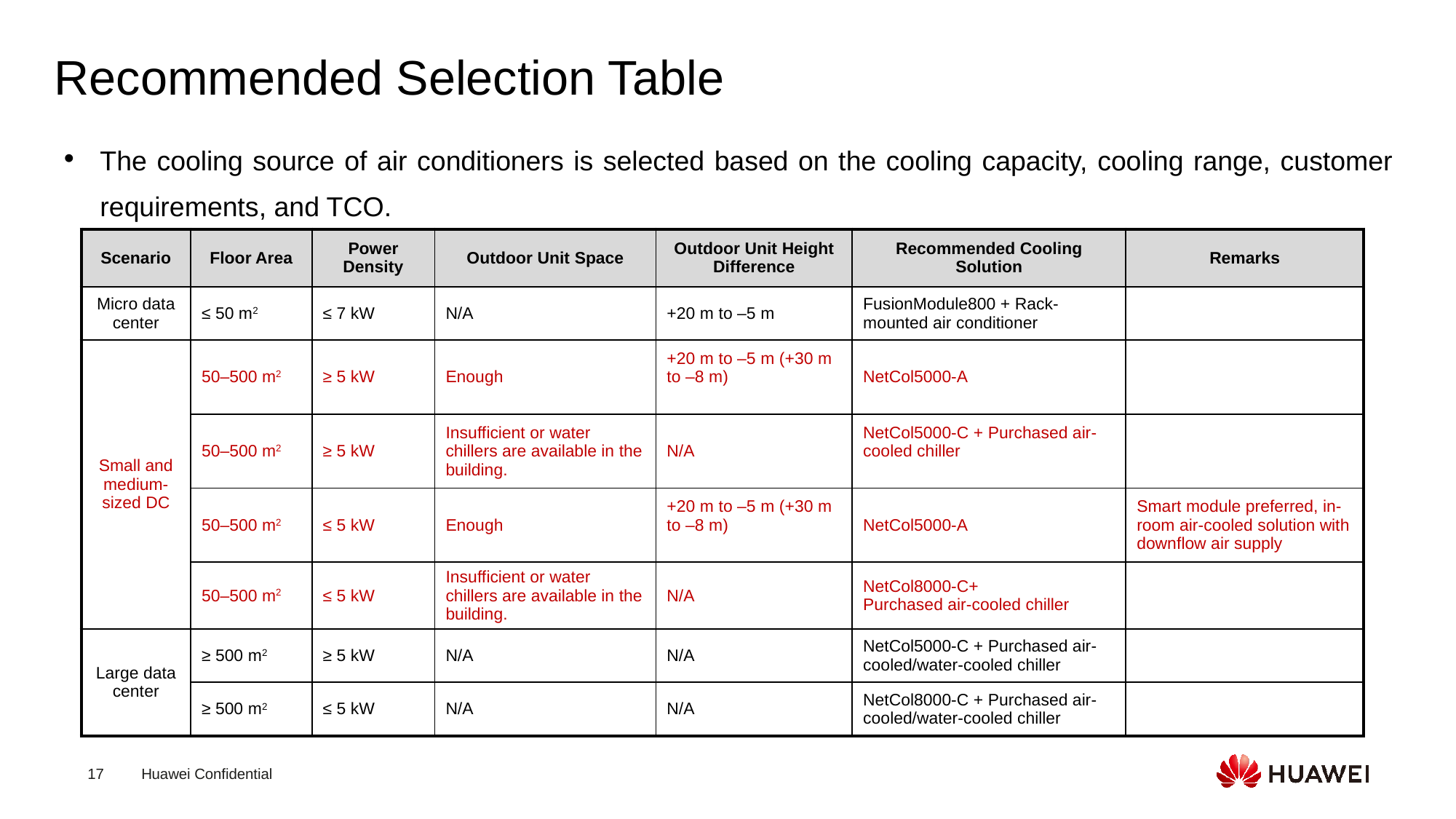

# Recommended Selection Table
The cooling source of air conditioners is selected based on the cooling capacity, cooling range, customer requirements, and TCO.
| Scenario | Floor Area | Power Density | Outdoor Unit Space | Outdoor Unit Height Difference | Recommended Cooling Solution | Remarks |
| --- | --- | --- | --- | --- | --- | --- |
| Micro data center | ≤ 50 m2 | ≤ 7 kW | N/A | +20 m to –5 m | FusionModule800 + Rack-mounted air conditioner |  |
| Small and medium-sized DC | 50–500 m2 | ≥ 5 kW | Enough | +20 m to –5 m (+30 m to –8 m) | NetCol5000-A |  |
|  | 50–500 m2 | ≥ 5 kW | Insufficient or water chillers are available in the building. | N/A | NetCol5000-C + Purchased air-cooled chiller |  |
|  | 50–500 m2 | ≤ 5 kW | Enough | +20 m to –5 m (+30 m to –8 m) | NetCol5000-A | Smart module preferred, in-room air-cooled solution with downflow air supply |
|  | 50–500 m2 | ≤ 5 kW | Insufficient or water chillers are available in the building. | N/A | NetCol8000-C+ Purchased air-cooled chiller |  |
| Large data center | ≥ 500 m2 | ≥ 5 kW | N/A | N/A | NetCol5000-C + Purchased air-cooled/water-cooled chiller |  |
|  | ≥ 500 m2 | ≤ 5 kW | N/A | N/A | NetCol8000-C + Purchased air-cooled/water-cooled chiller |  |